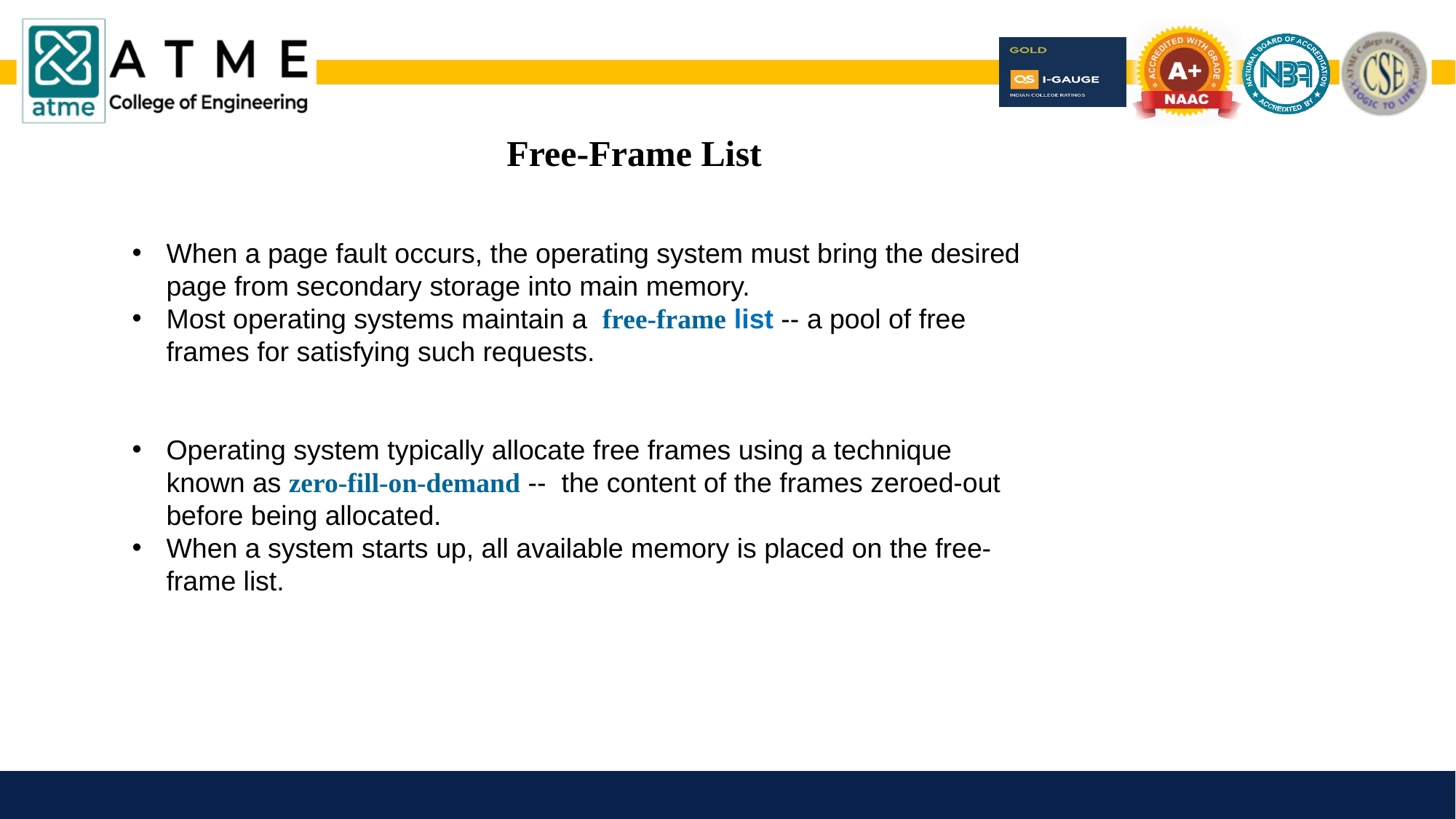

# Free-Frame List
When a page fault occurs, the operating system must bring the desired page from secondary storage into main memory.
Most operating systems maintain a  free-frame list -- a pool of free frames for satisfying such requests.

Operating system typically allocate free frames using a technique known as zero-fill-on-demand --  the content of the frames zeroed-out before being allocated.
When a system starts up, all available memory is placed on the free-frame list.